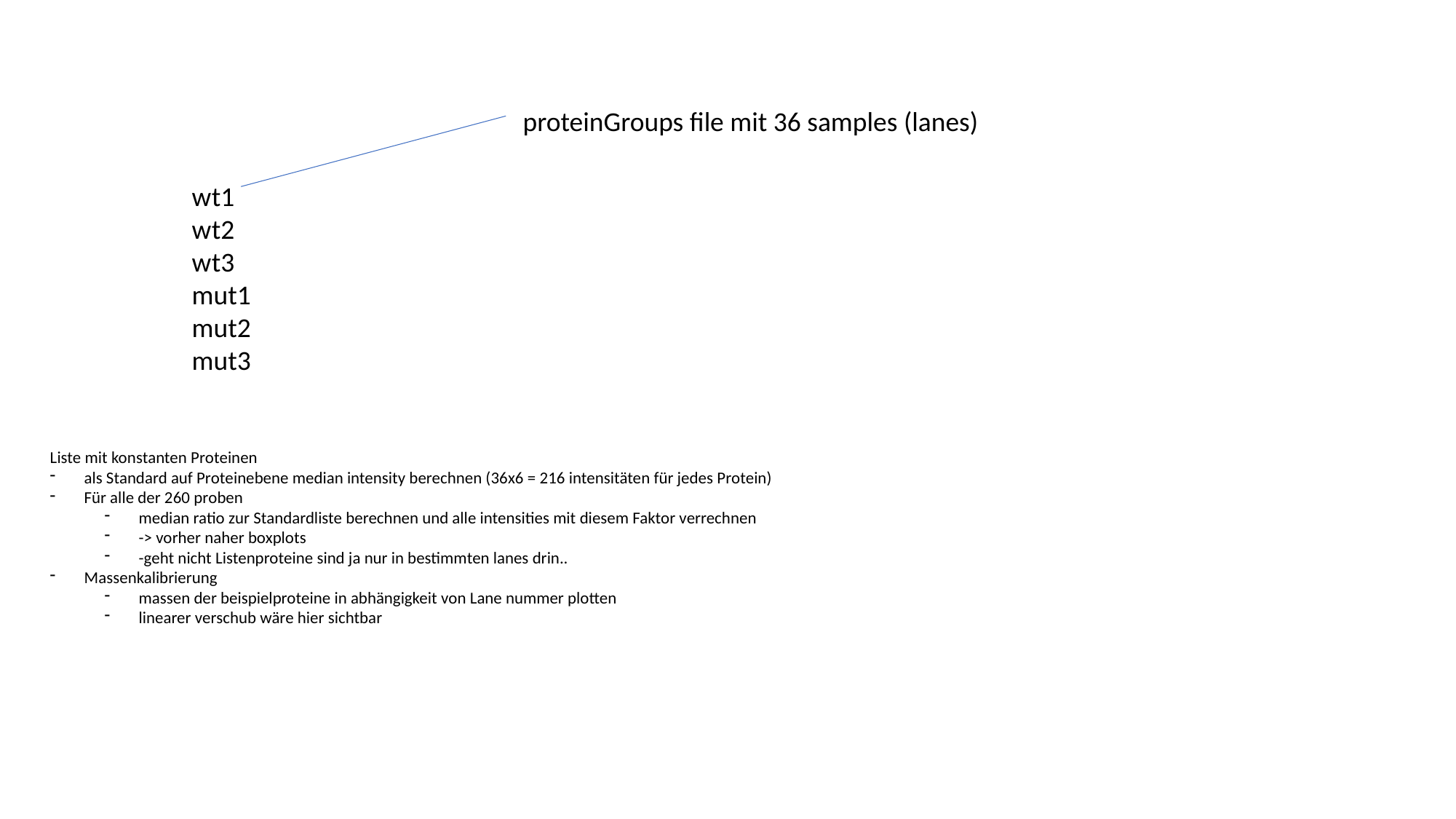

proteinGroups file mit 36 samples (lanes)
wt1
wt2
wt3
mut1
mut2
mut3
Liste mit konstanten Proteinen
als Standard auf Proteinebene median intensity berechnen (36x6 = 216 intensitäten für jedes Protein)
Für alle der 260 proben
median ratio zur Standardliste berechnen und alle intensities mit diesem Faktor verrechnen
-> vorher naher boxplots
-geht nicht Listenproteine sind ja nur in bestimmten lanes drin..
Massenkalibrierung
massen der beispielproteine in abhängigkeit von Lane nummer plotten
linearer verschub wäre hier sichtbar